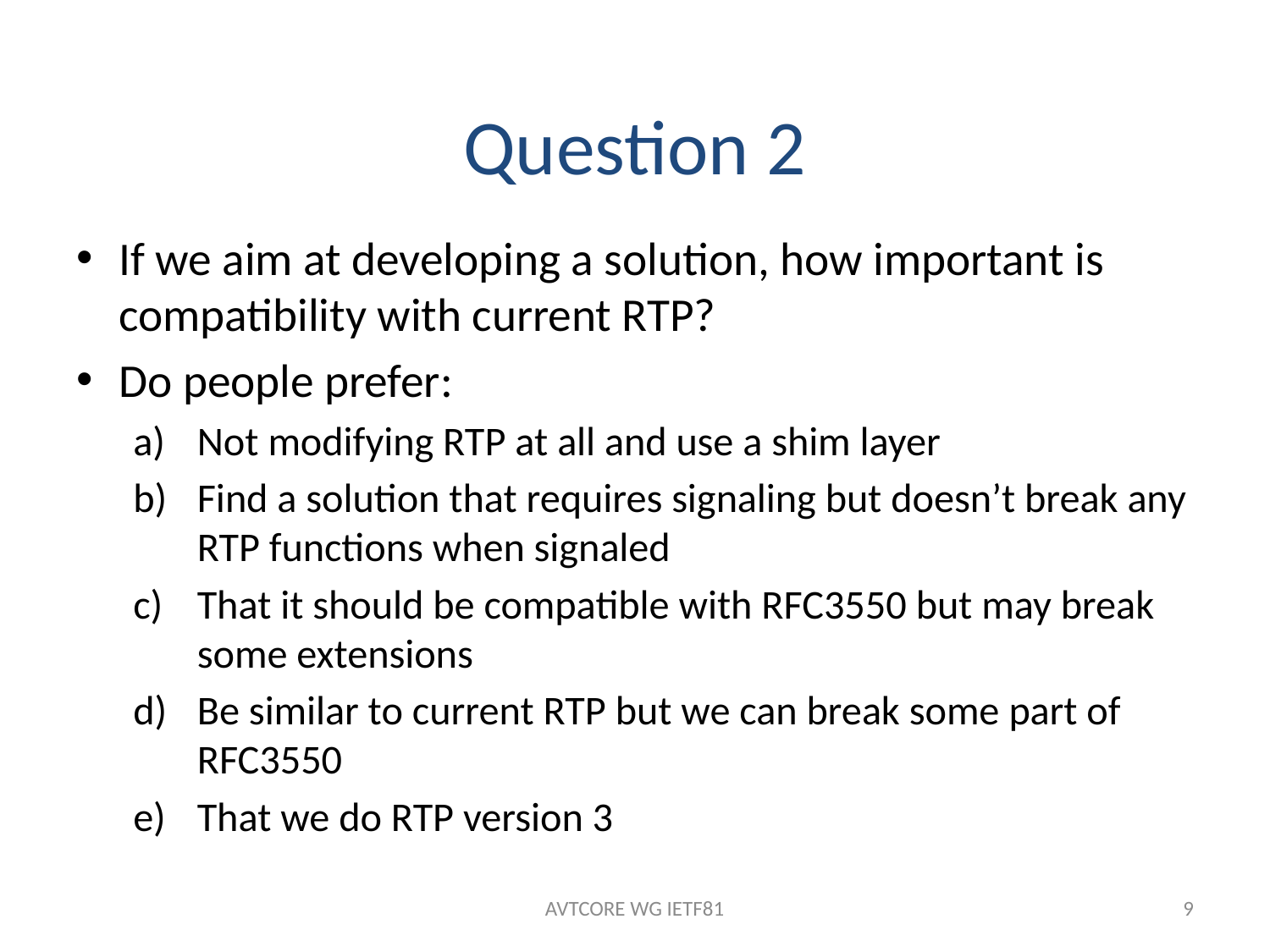

# Question 2
If we aim at developing a solution, how important is compatibility with current RTP?
Do people prefer:
Not modifying RTP at all and use a shim layer
Find a solution that requires signaling but doesn’t break any RTP functions when signaled
That it should be compatible with RFC3550 but may break some extensions
Be similar to current RTP but we can break some part of RFC3550
That we do RTP version 3
AVTCORE WG IETF81
9